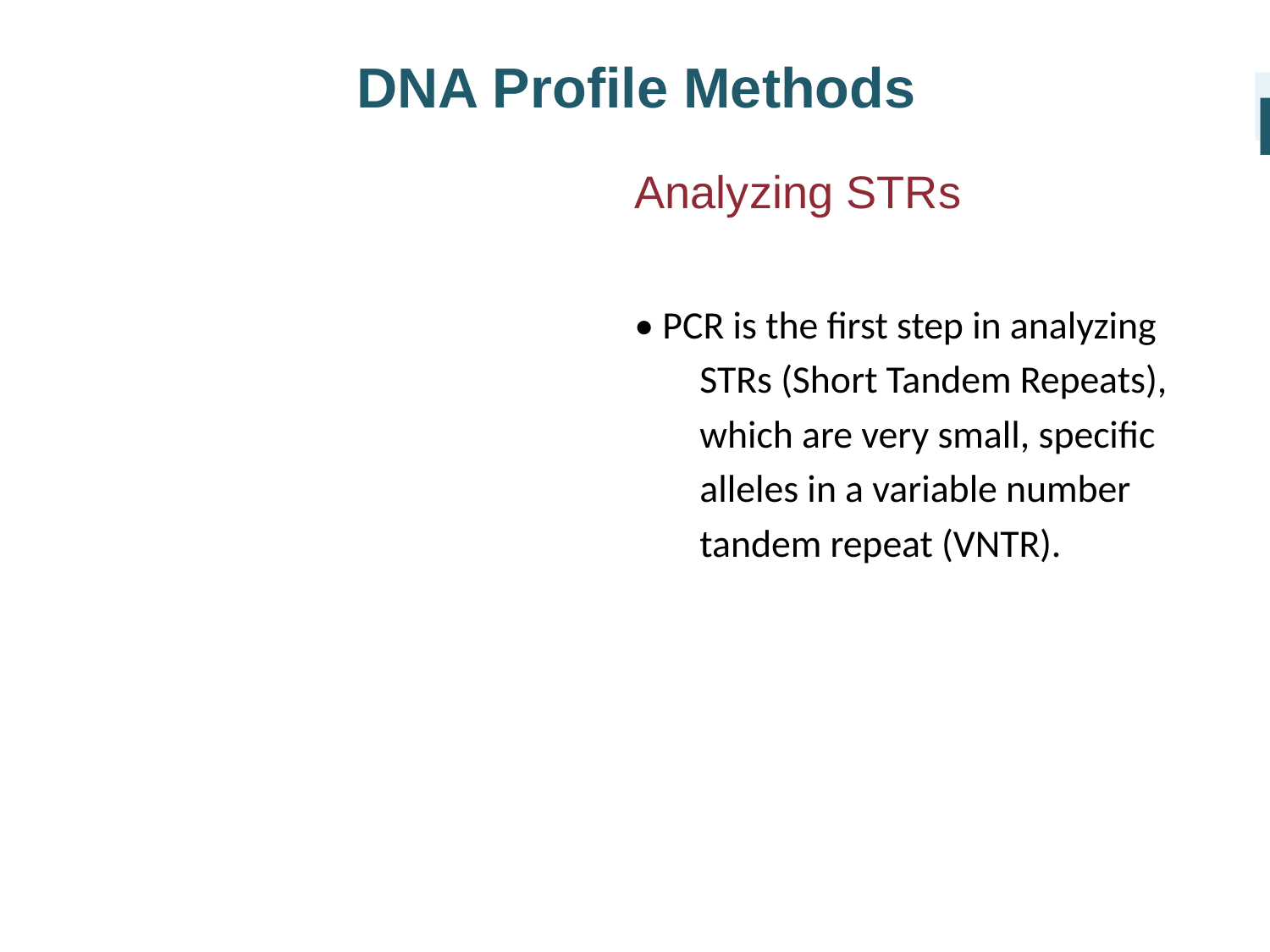

DNA Profile Methods
I
Analyzing STRs
• PCR is the first step in analyzing STRs (Short Tandem Repeats), which are very small, specific alleles in a variable number tandem repeat (VNTR).